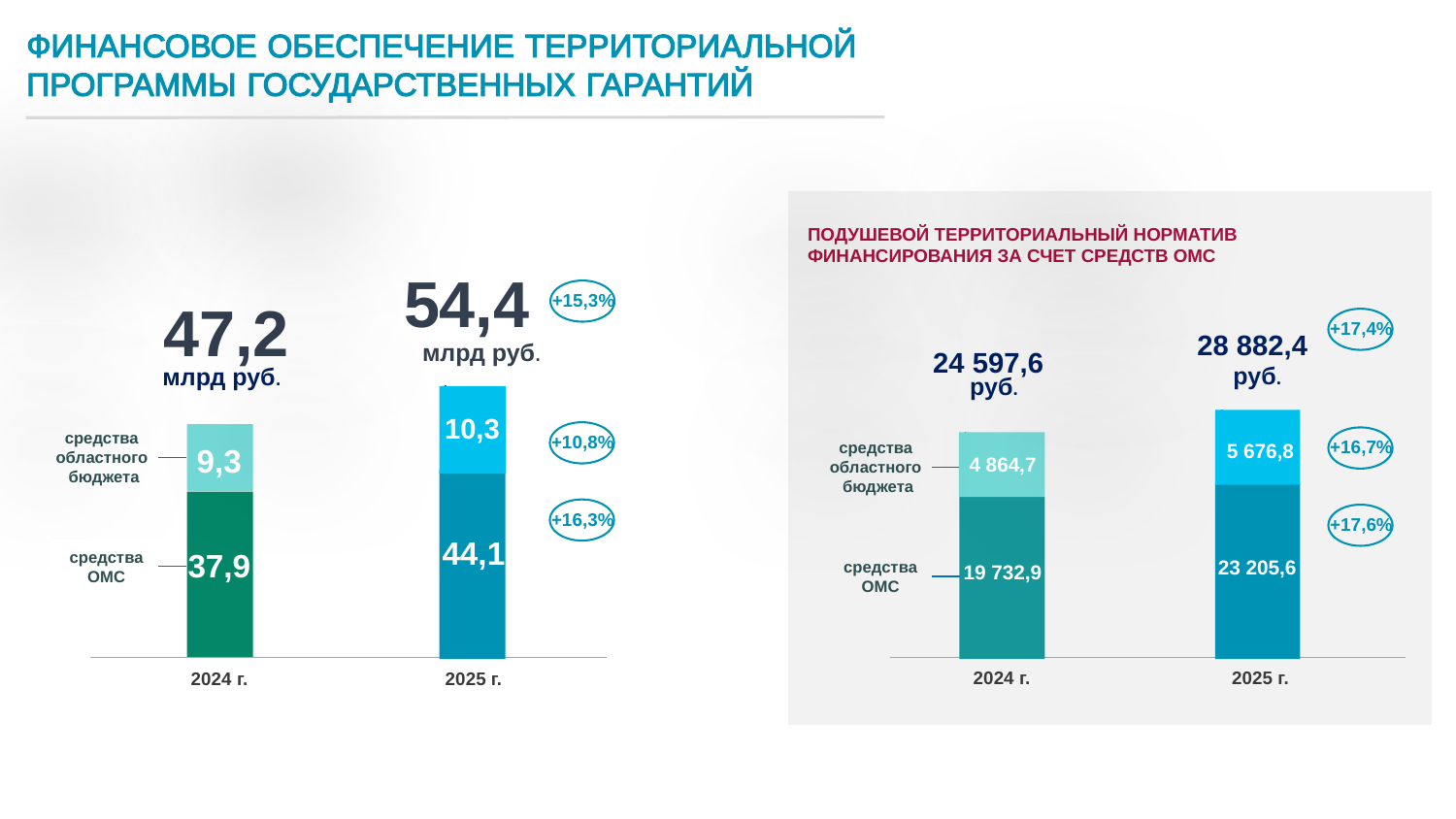

ФИНАНСОВОЕ ОБЕСПЕЧЕНИЕ ТЕРРИТОРИАЛЬНОЙ
ПРОГРАММЫ ГОСУДАРСТВЕННЫХ ГАРАНТИЙ

ПОДУШЕВОЙ ТЕРРИТОРИАЛЬНЫЙ НОРМАТИВ ФИНАНСИРОВАНИЯ ЗА СЧЕТ СРЕДСТВ ОМС
54,4

+15,3%
47,2

+17,4%
28 882,4
млрд руб.
24 597,6
руб.
млрд руб.
руб.

10,3

средства
областного
бюджета

+10,8%

+16,7%
средства
областного
бюджета
5 676,8

9,3
4 864,7

+16,3%

+17,6%
44,1

37,9
средства ОМС

23 205,6
средства ОМС
19 732,9
2024 г.
2025 г.
2024 г.
2025 г.